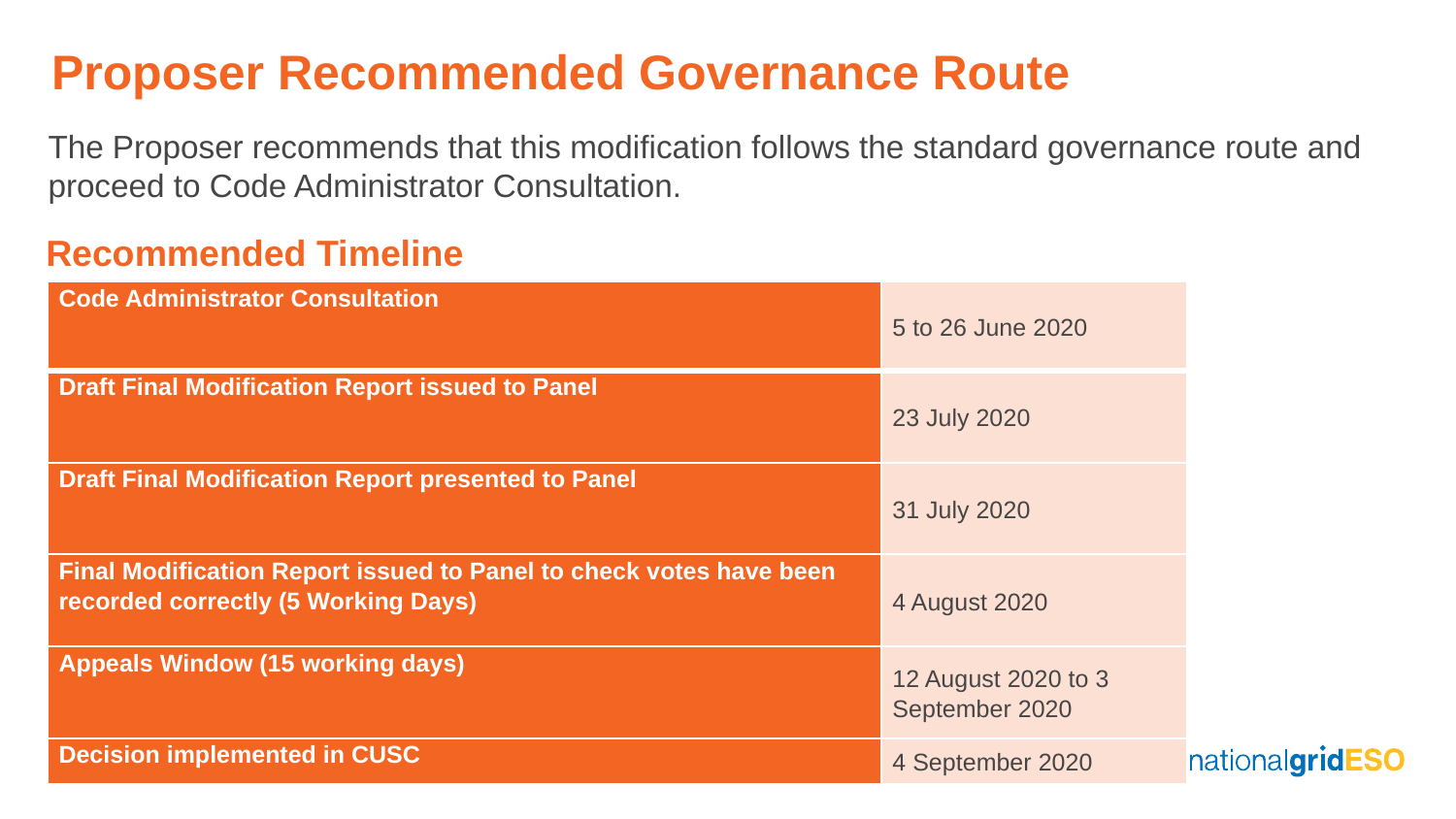

# Proposer Recommended Governance Route
The Proposer recommends that this modification follows the standard governance route and proceed to Code Administrator Consultation.
Recommended Timeline
| Code Administrator Consultation | 5 to 26 June 2020 |
| --- | --- |
| Draft Final Modification Report issued to Panel | 23 July 2020 |
| Draft Final Modification Report presented to Panel | 31 July 2020 |
| Final Modification Report issued to Panel to check votes have been recorded correctly (5 Working Days) | 4 August 2020 |
| Appeals Window (15 working days) | 12 August 2020 to 3 September 2020 |
| Decision implemented in CUSC | 4 September 2020 |